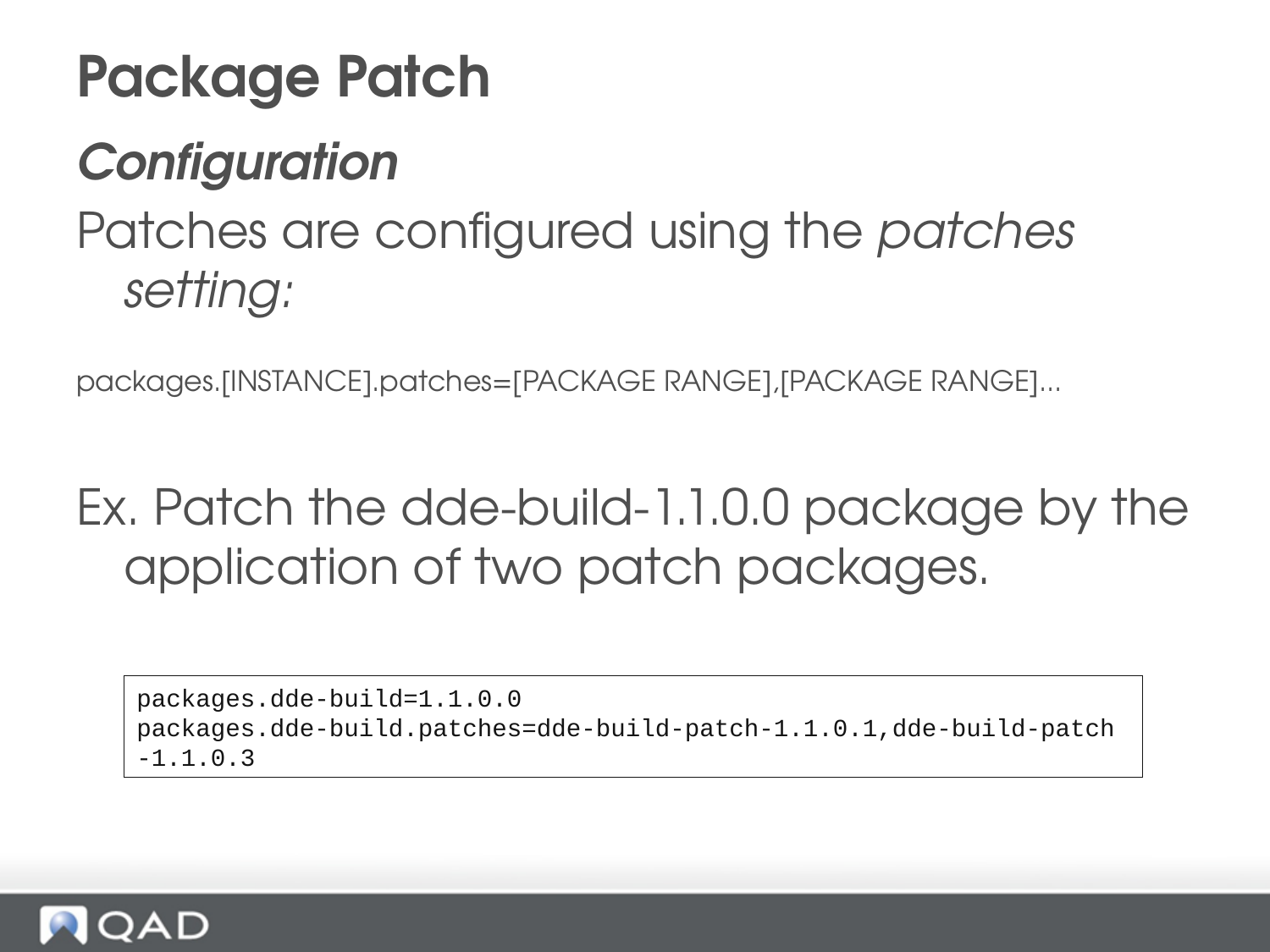

# Package Patch
Configuration
Patches are configured using the patches setting:

packages.[INSTANCE].patches=[PACKAGE RANGE],[PACKAGE RANGE]...

Ex. Patch the dde-build-1.1.0.0 package by the application of two patch packages.
packages.dde-build=1.1.0.0
packages.dde-build.patches=dde-build-patch-1.1.0.1,dde-build-patch
-1.1.0.3